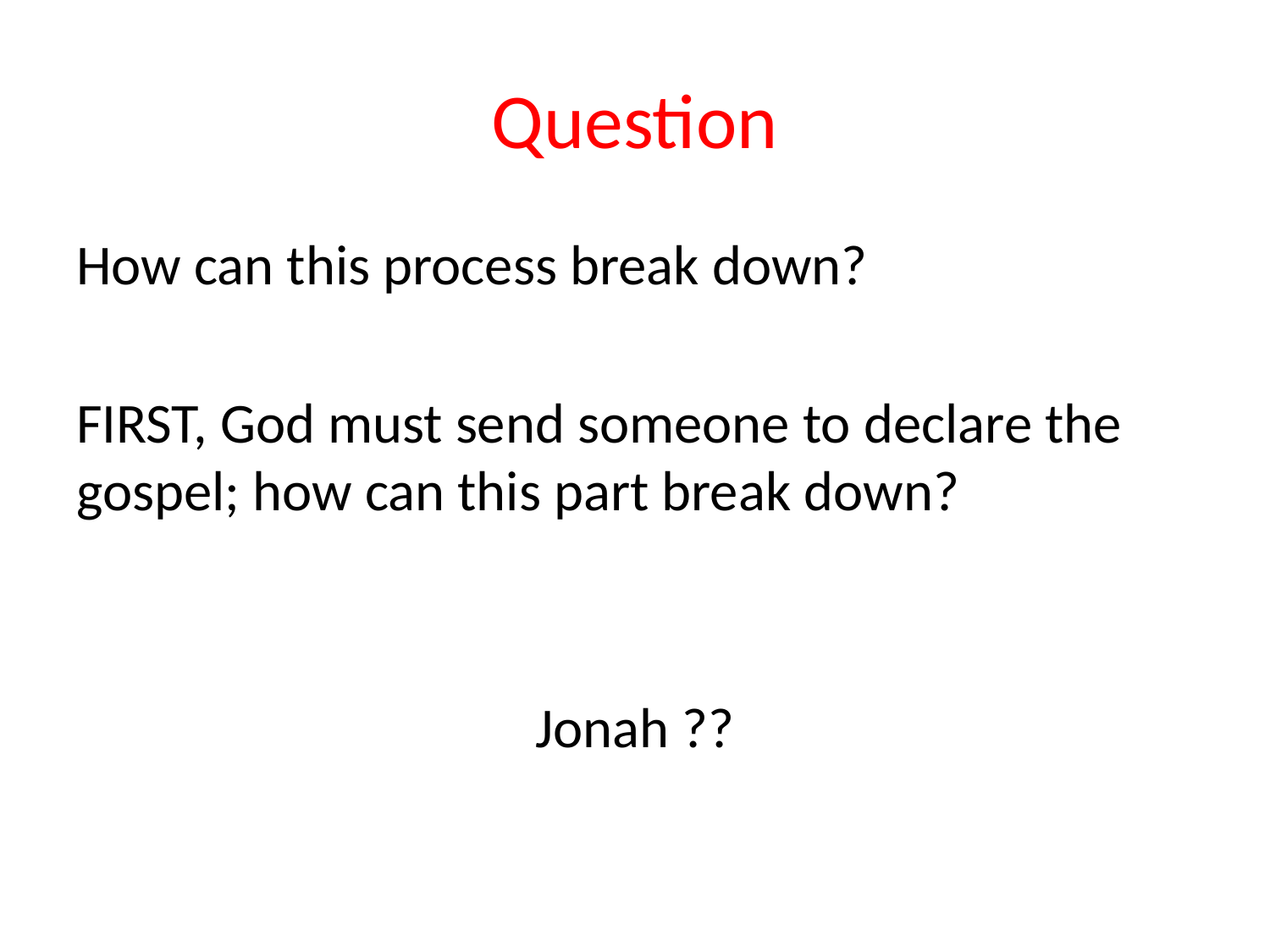

# Question
How can this process break down?

FIRST, God must send someone to declare the gospel; how can this part break down?

Jonah ??